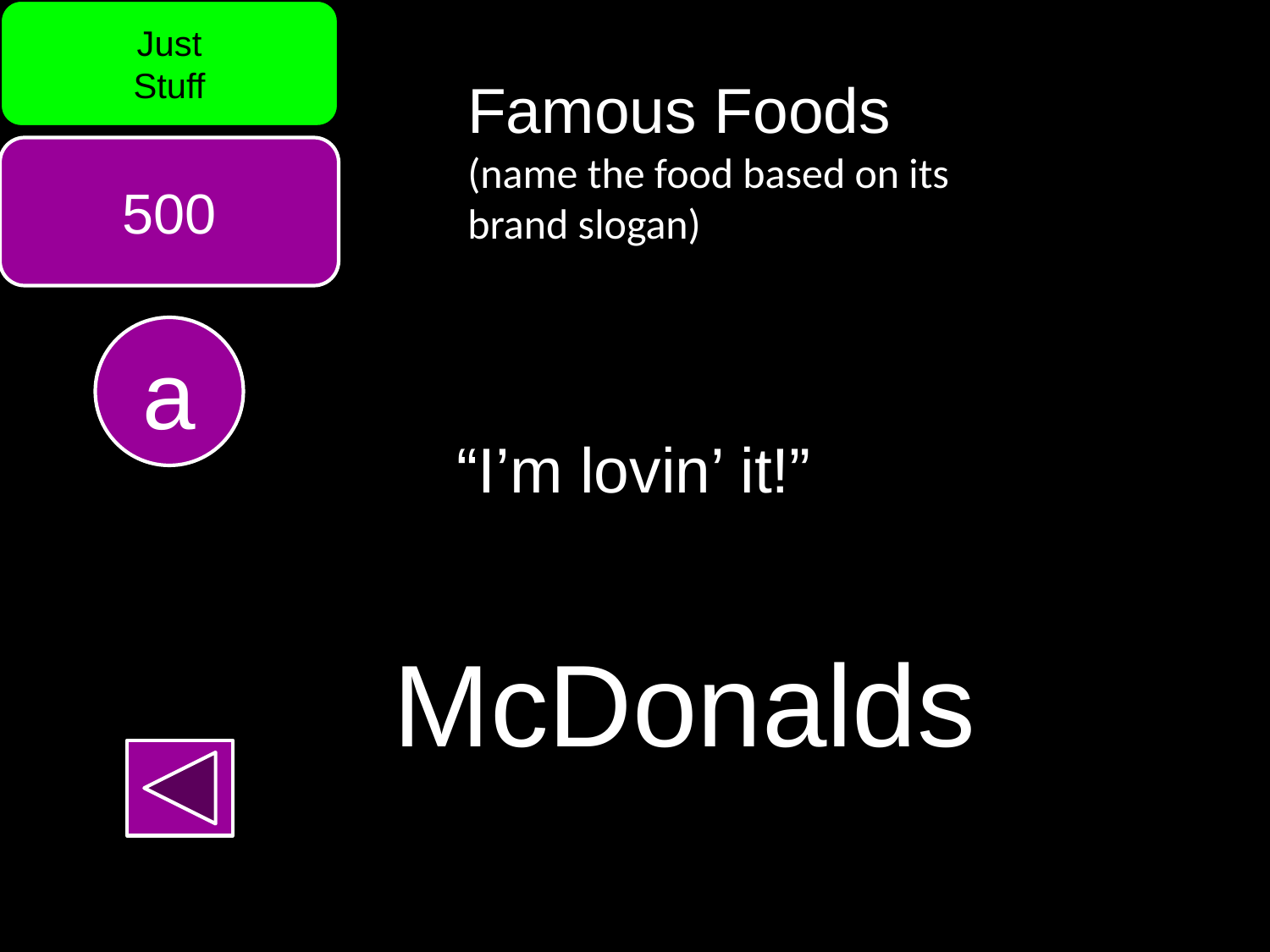

Just
Stuff
Famous Foods
(name the food based on its
brand slogan)
500
a
“I’m lovin’ it!”
McDonalds